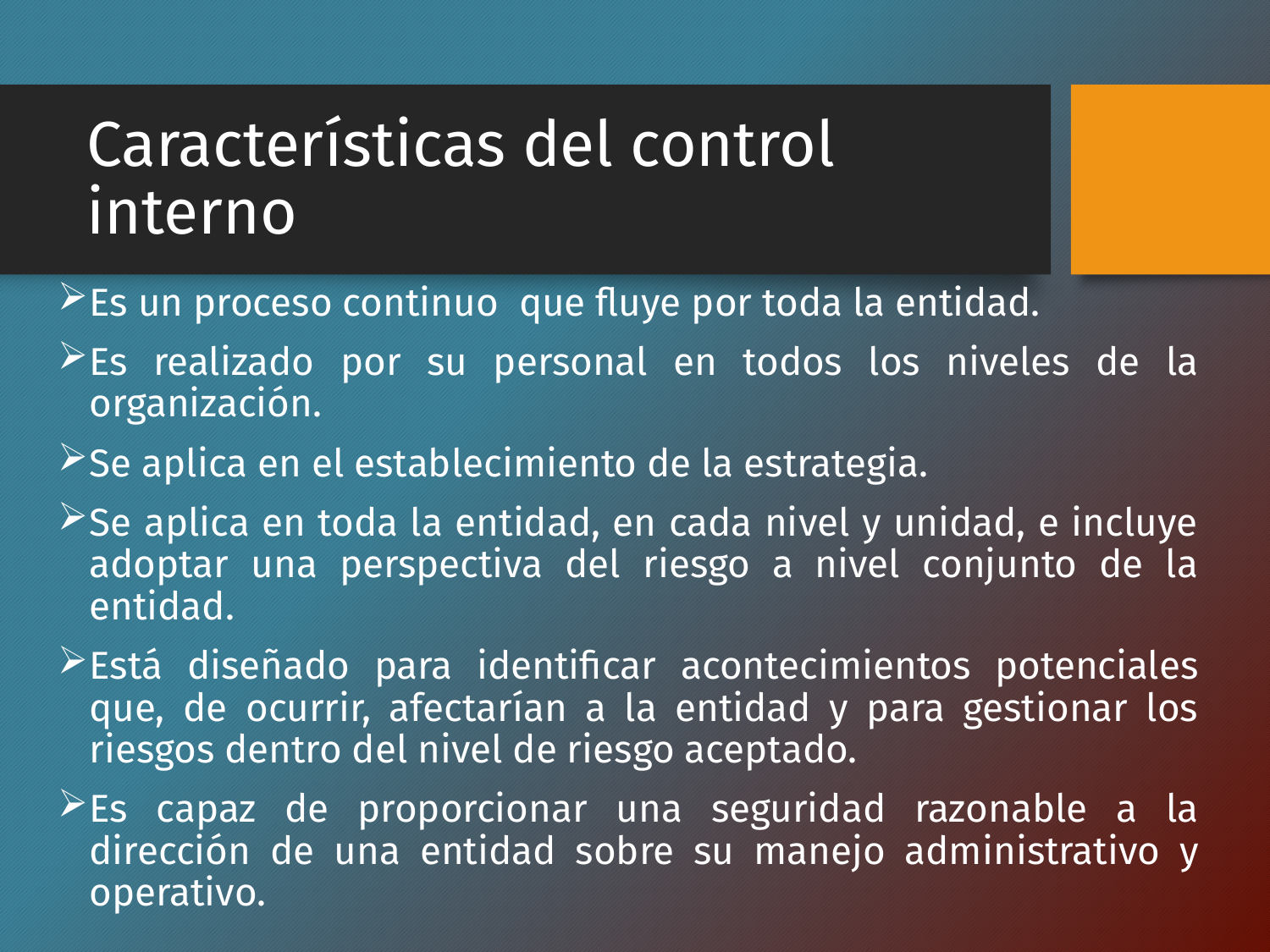

# Características del control interno
Es un proceso continuo  que fluye por toda la entidad.
Es realizado por su personal en todos los niveles de la organización.
Se aplica en el establecimiento de la estrategia.
Se aplica en toda la entidad, en cada nivel y unidad, e incluye adoptar una perspectiva del riesgo a nivel conjunto de la entidad.
Está diseñado para identificar acontecimientos potenciales que, de ocurrir, afectarían a la entidad y para gestionar los riesgos dentro del nivel de riesgo aceptado.
Es capaz de proporcionar una seguridad razonable a la dirección de una entidad sobre su manejo administrativo y operativo.